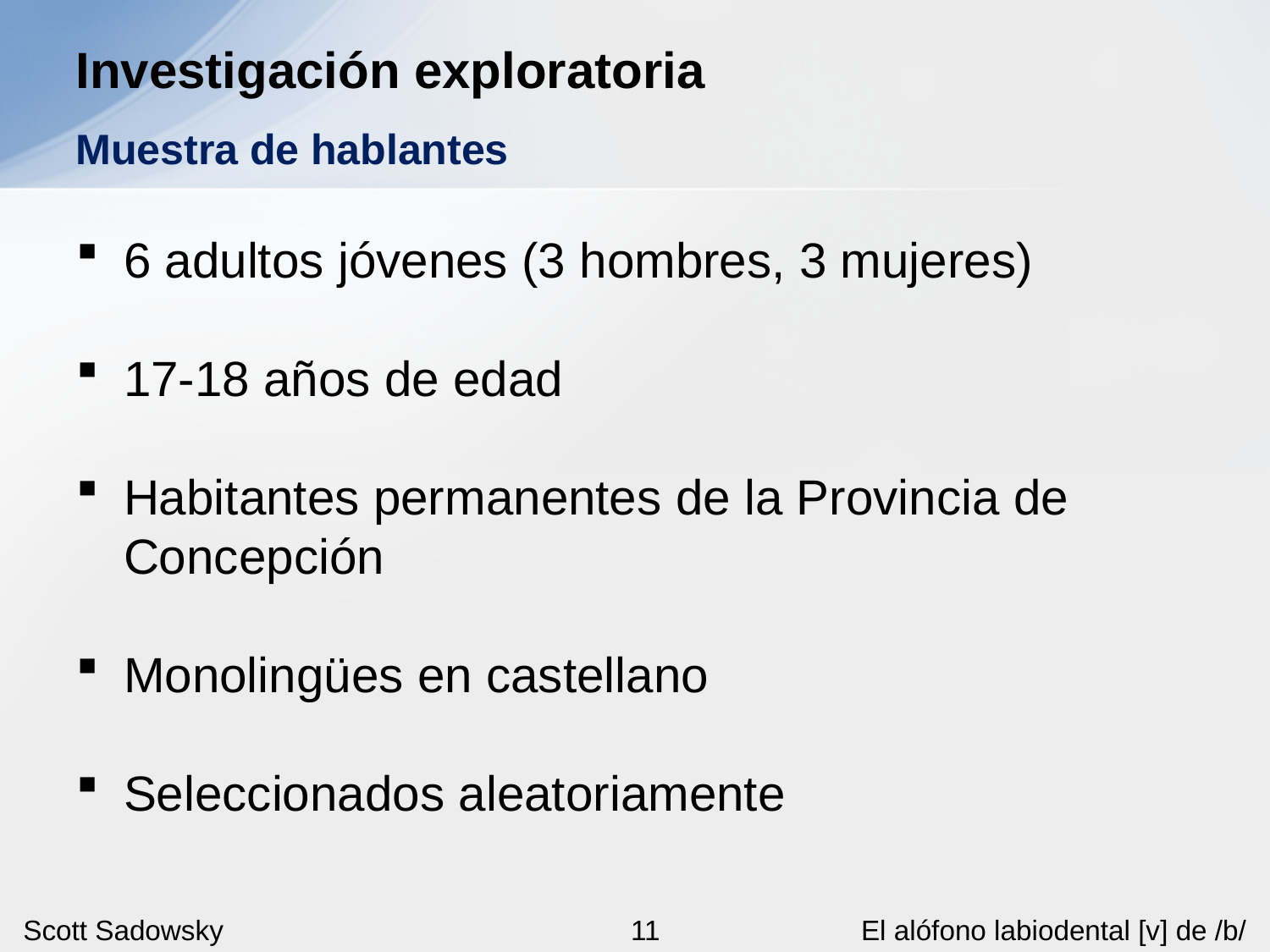

# Investigación exploratoria
Muestra de hablantes
6 adultos jóvenes (3 hombres, 3 mujeres)

17-18 años de edad

Habitantes permanentes de la Provincia de Concepción

Monolingües en castellano

Seleccionados aleatoriamente

Scott Sadowsky
11
El alófono labiodental [v] de /b/